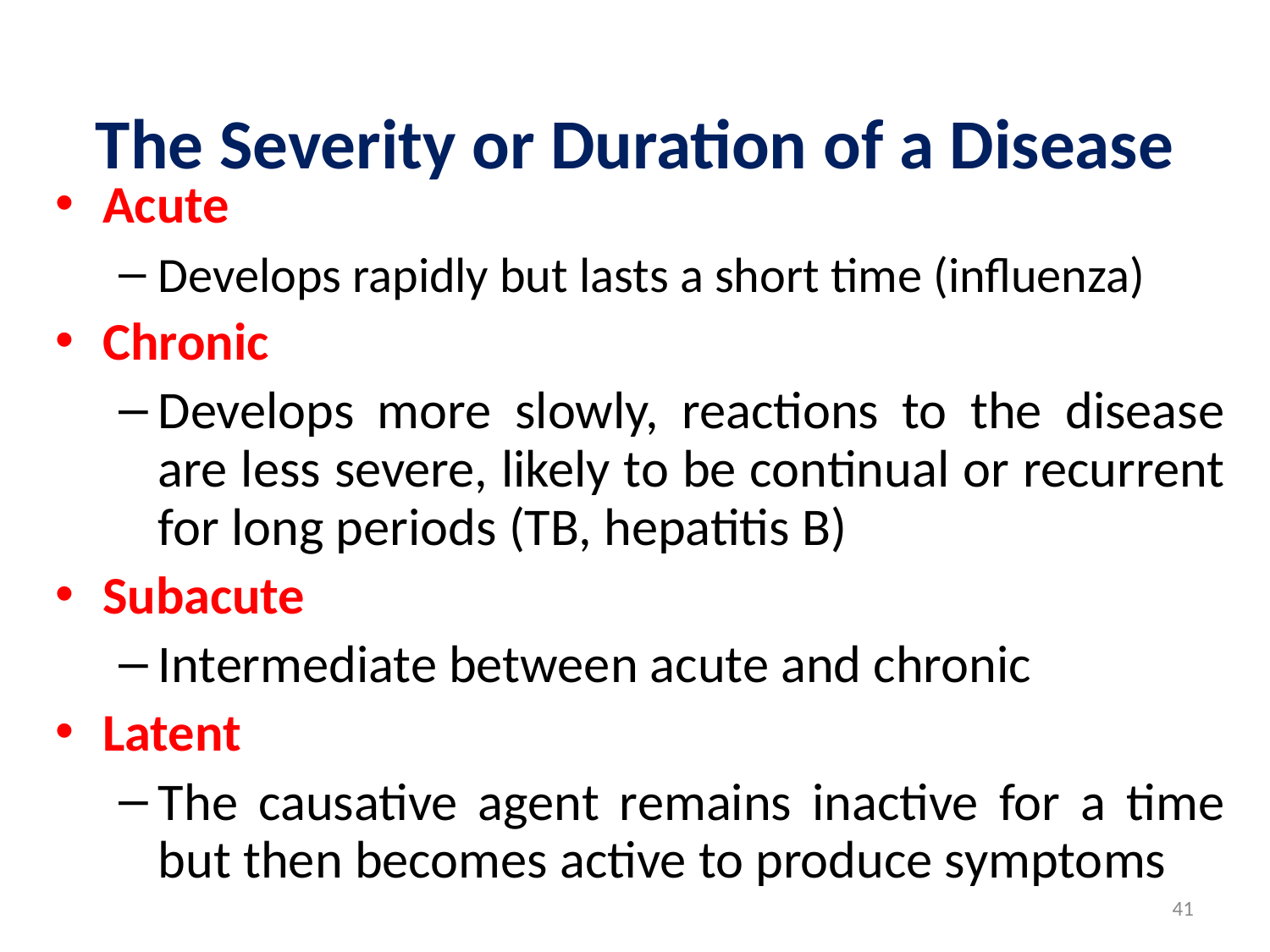

# The Severity or Duration of a Disease
Acute
Develops rapidly but lasts a short time (influenza)
Chronic
Develops more slowly, reactions to the disease are less severe, likely to be continual or recurrent for long periods (TB, hepatitis B)
Subacute
Intermediate between acute and chronic
Latent
The causative agent remains inactive for a time but then becomes active to produce symptoms

41